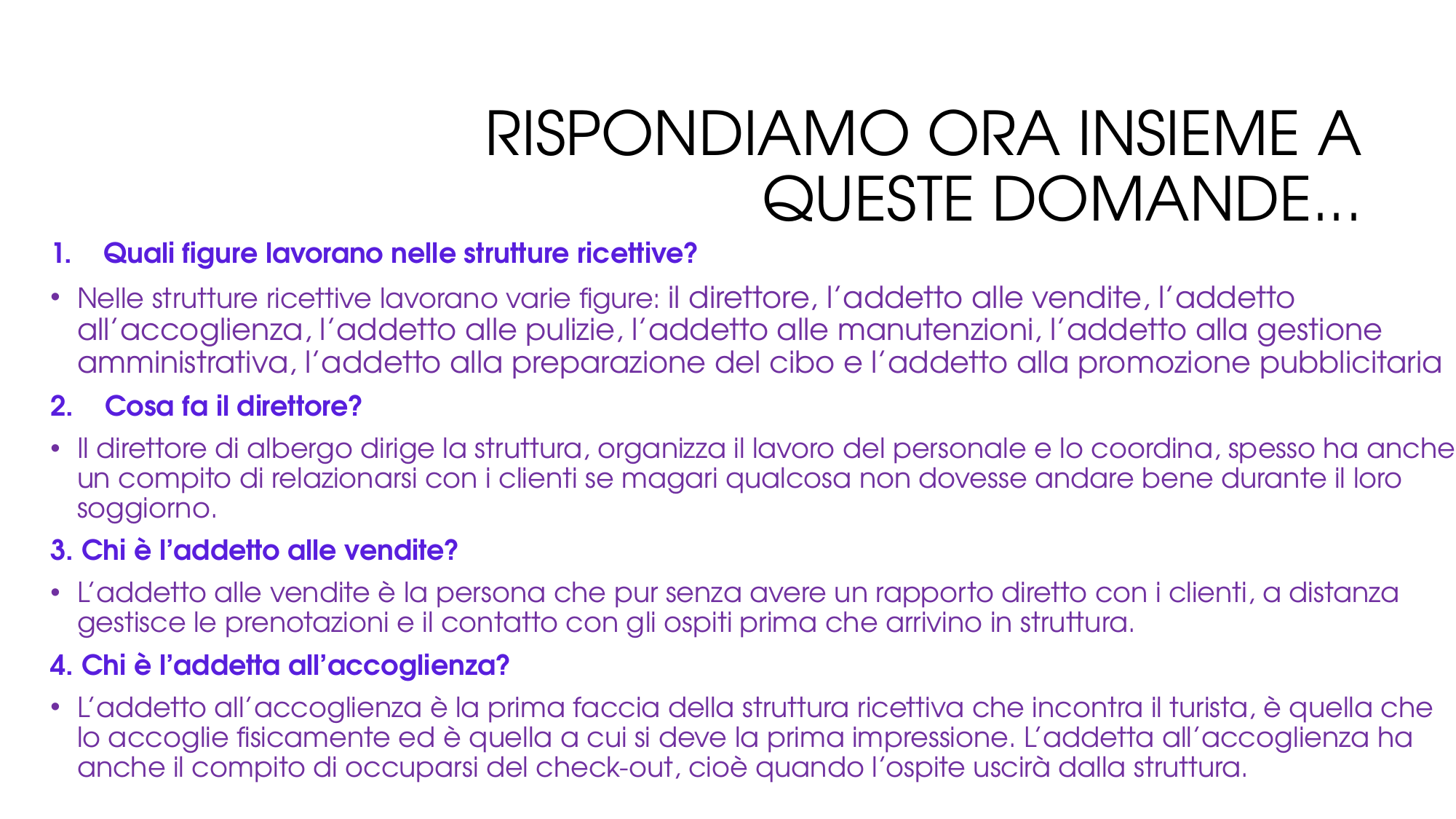

# Rispondiamo ora insieme a queste domande...
Quali figure lavorano nelle strutture ricettive?
Nelle strutture ricettive lavorano varie figure: il direttore, l’addetto alle vendite, l’addetto all’accoglienza, l’addetto alle pulizie, l’addetto alle manutenzioni, l’addetto alla gestione amministrativa, l’addetto alla preparazione del cibo e l’addetto alla promozione pubblicitaria
2.    Cosa fa il direttore?
Il direttore di albergo dirige la struttura, organizza il lavoro del personale e lo coordina, spesso ha anche un compito di relazionarsi con i clienti se magari qualcosa non dovesse andare bene durante il loro soggiorno.
3. Chi è l’addetto alle vendite?
L’addetto alle vendite è la persona che pur senza avere un rapporto diretto con i clienti, a distanza gestisce le prenotazioni e il contatto con gli ospiti prima che arrivino in struttura.
4. Chi è l’addetta all’accoglienza?
L’addetto all’accoglienza è la prima faccia della struttura ricettiva che incontra il turista, è quella che lo accoglie fisicamente ed è quella a cui si deve la prima impressione. L’addetta all’accoglienza ha anche il compito di occuparsi del check-out, cioè quando l’ospite uscirà dalla struttura.